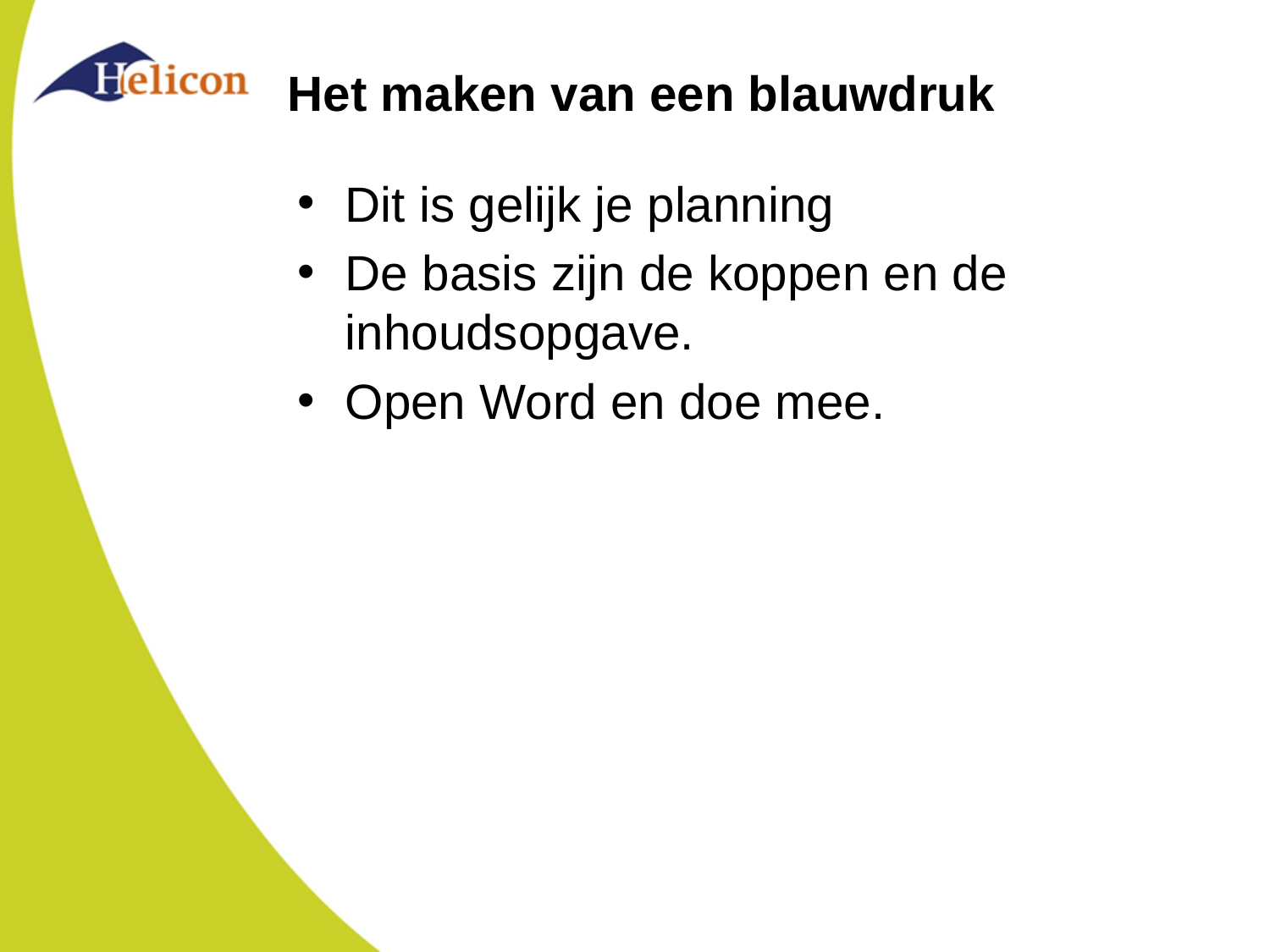

# Het maken van een blauwdruk
Dit is gelijk je planning
De basis zijn de koppen en de inhoudsopgave.
Open Word en doe mee.